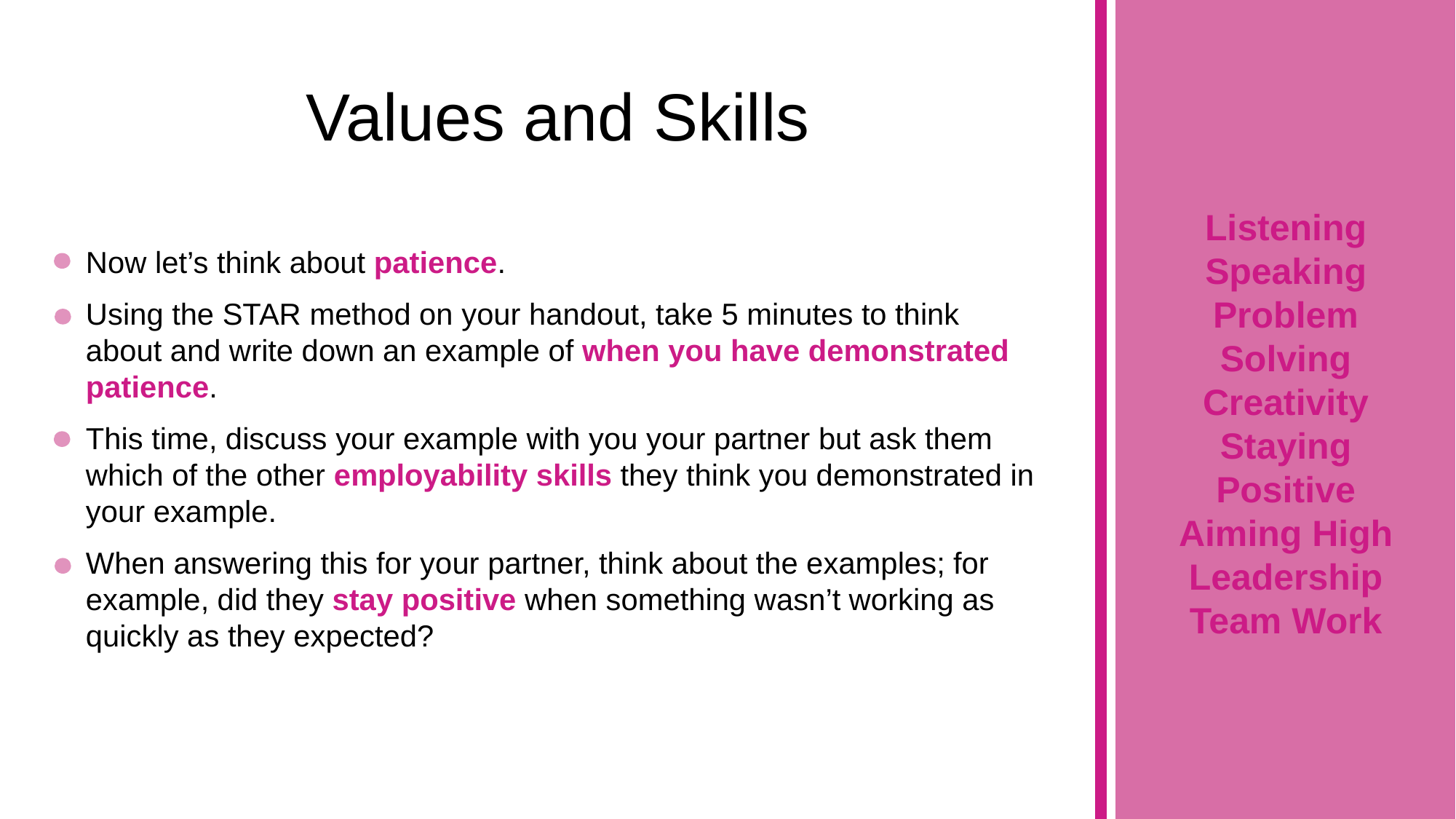

# Values and Skills
Listening
Speaking
Problem Solving
Creativity
Staying Positive
Aiming High
Leadership
Team Work
Now let’s think about patience.
Using the STAR method on your handout, take 5 minutes to think about and write down an example of when you have demonstrated patience.
This time, discuss your example with you your partner but ask them which of the other employability skills they think you demonstrated in your example.
When answering this for your partner, think about the examples; for example, did they stay positive when something wasn’t working as quickly as they expected?